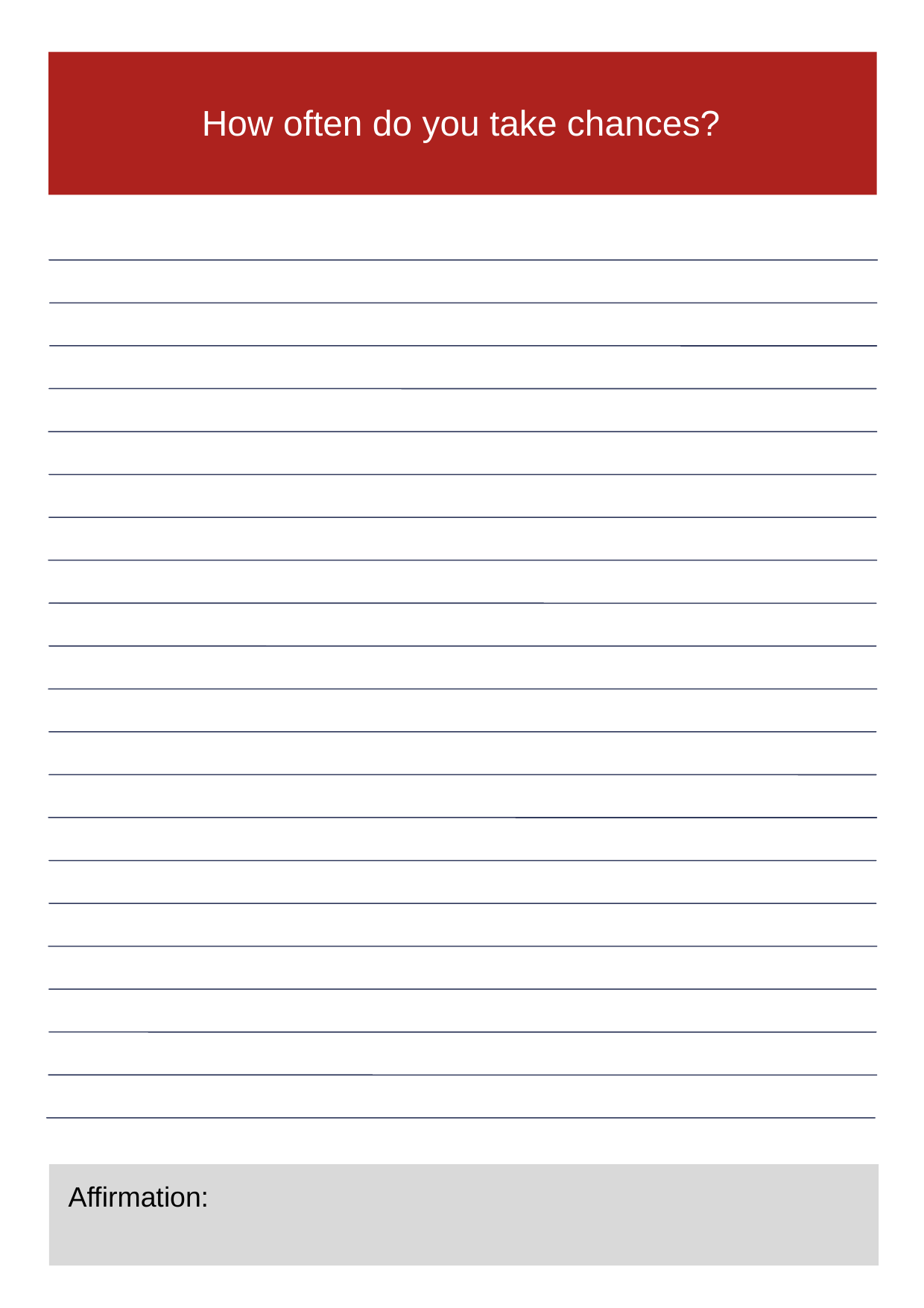

How often do you take chances?

Affirmation: